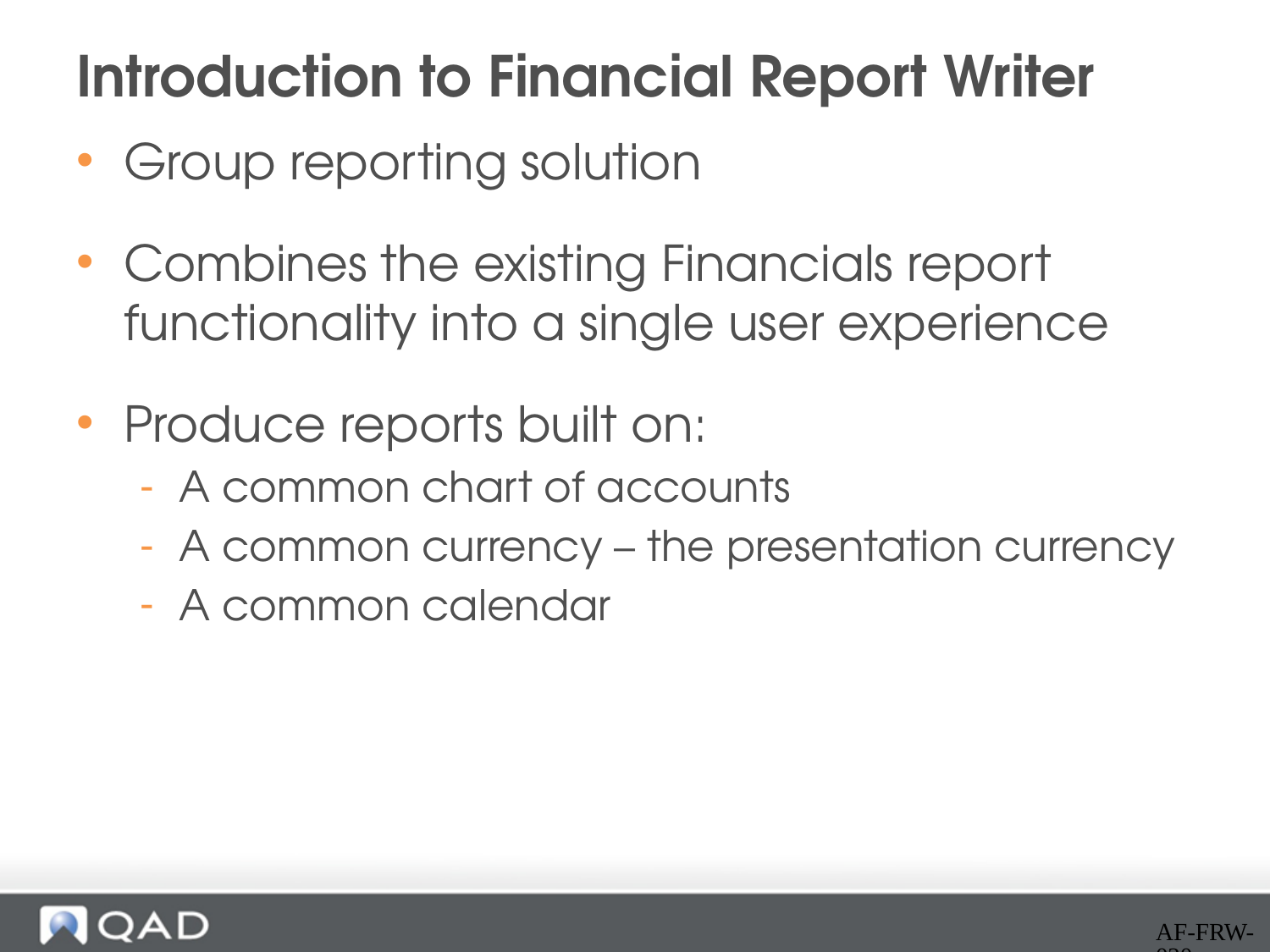

# Introduction to Financial Report Writer
Group reporting solution
Combines the existing Financials report functionality into a single user experience
Produce reports built on:
A common chart of accounts
A common currency – the presentation currency
A common calendar
AF-FRW-020